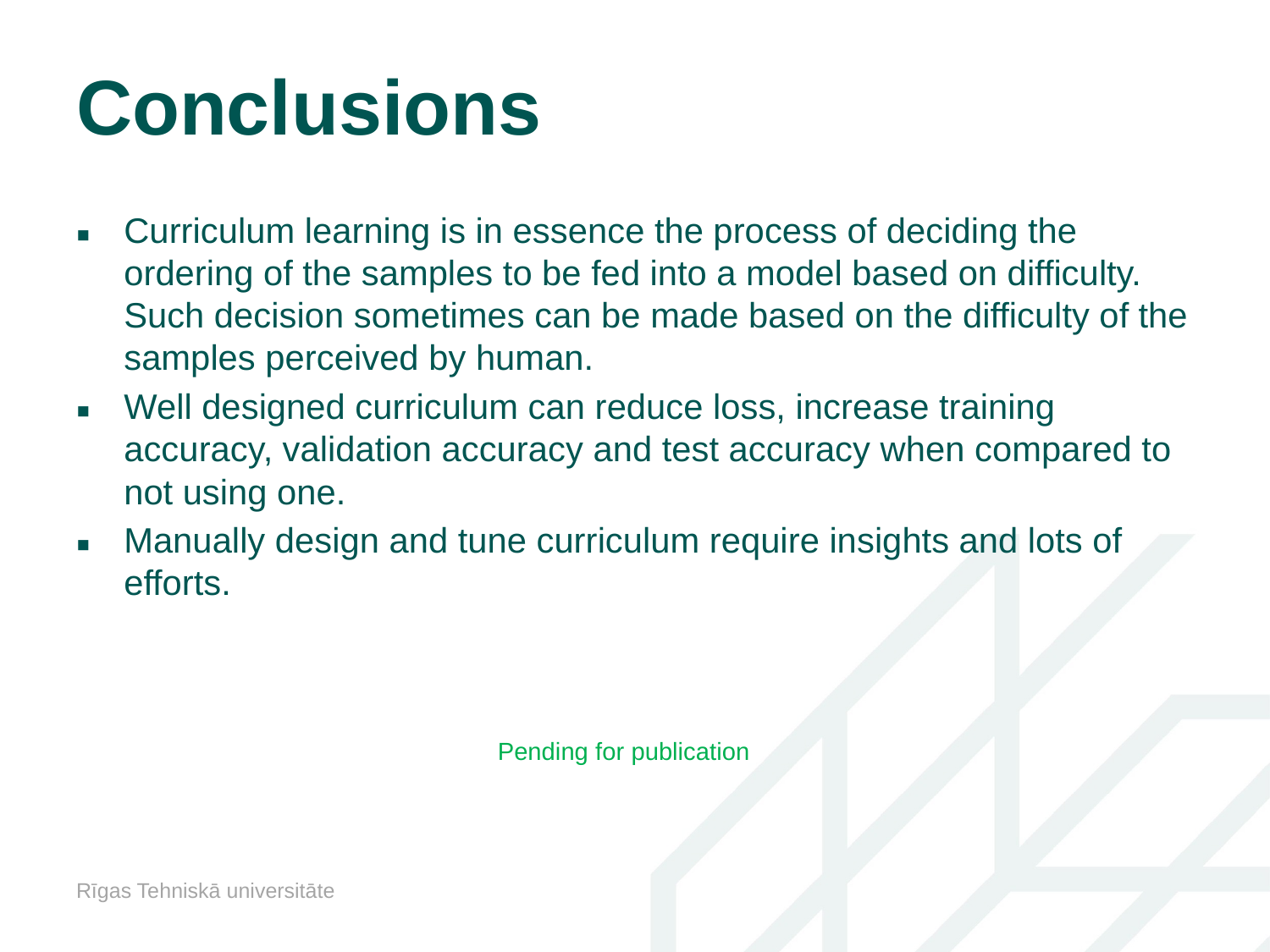

# Conclusions
Curriculum learning is in essence the process of deciding the ordering of the samples to be fed into a model based on difficulty. Such decision sometimes can be made based on the difficulty of the samples perceived by human.
Well designed curriculum can reduce loss, increase training accuracy, validation accuracy and test accuracy when compared to not using one.
Manually design and tune curriculum require insights and lots of efforts.
Pending for publication
Rīgas Tehniskā universitāte